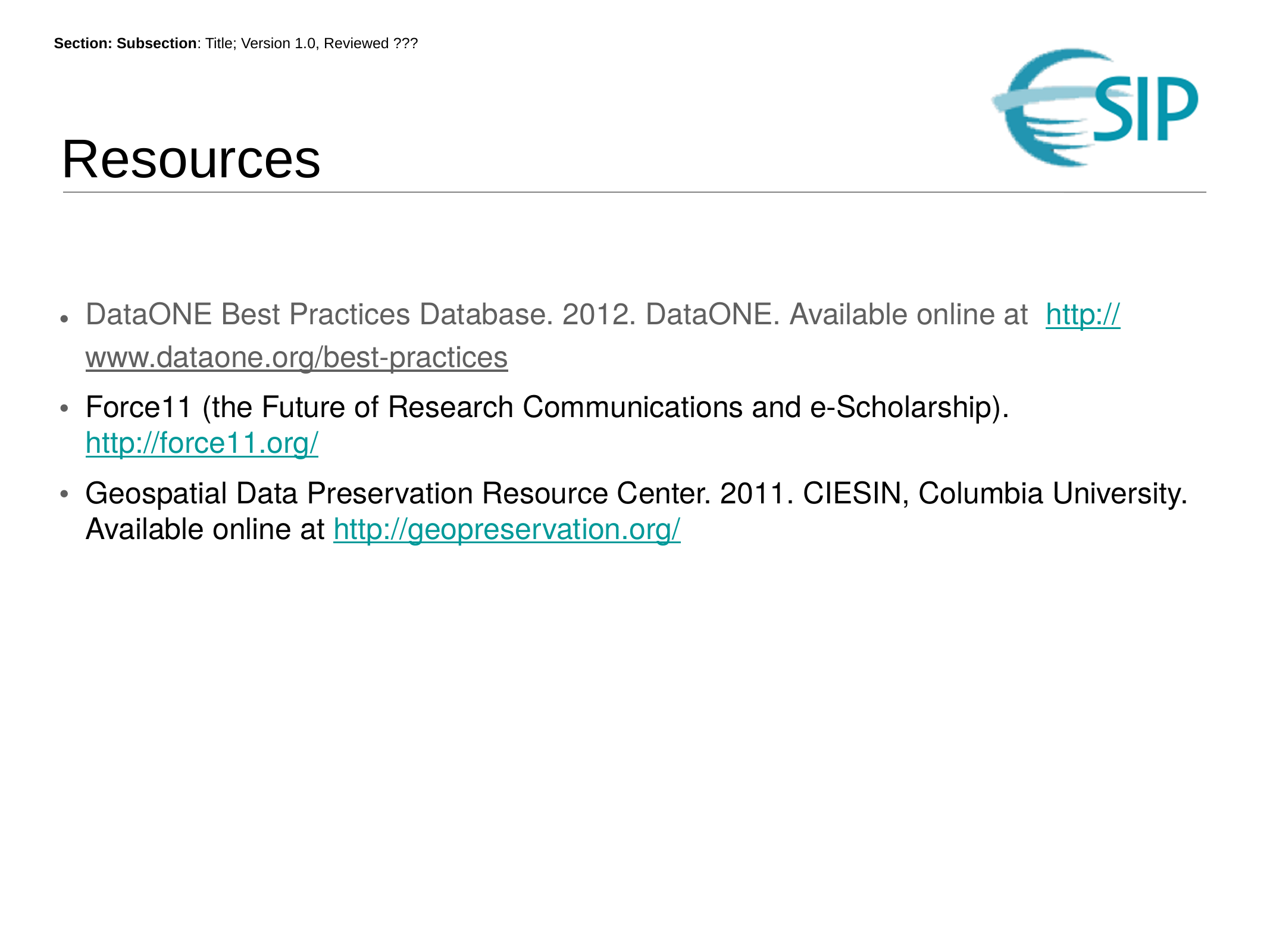

# Resources
DataONE Best Practices Database. 2012. DataONE. Available online at  http://www.dataone.org/best-practices
Force11 (the Future of Research Communications and e-Scholarship). http://force11.org/
Geospatial Data Preservation Resource Center. 2011. CIESIN, Columbia University. Available online at http://geopreservation.org/